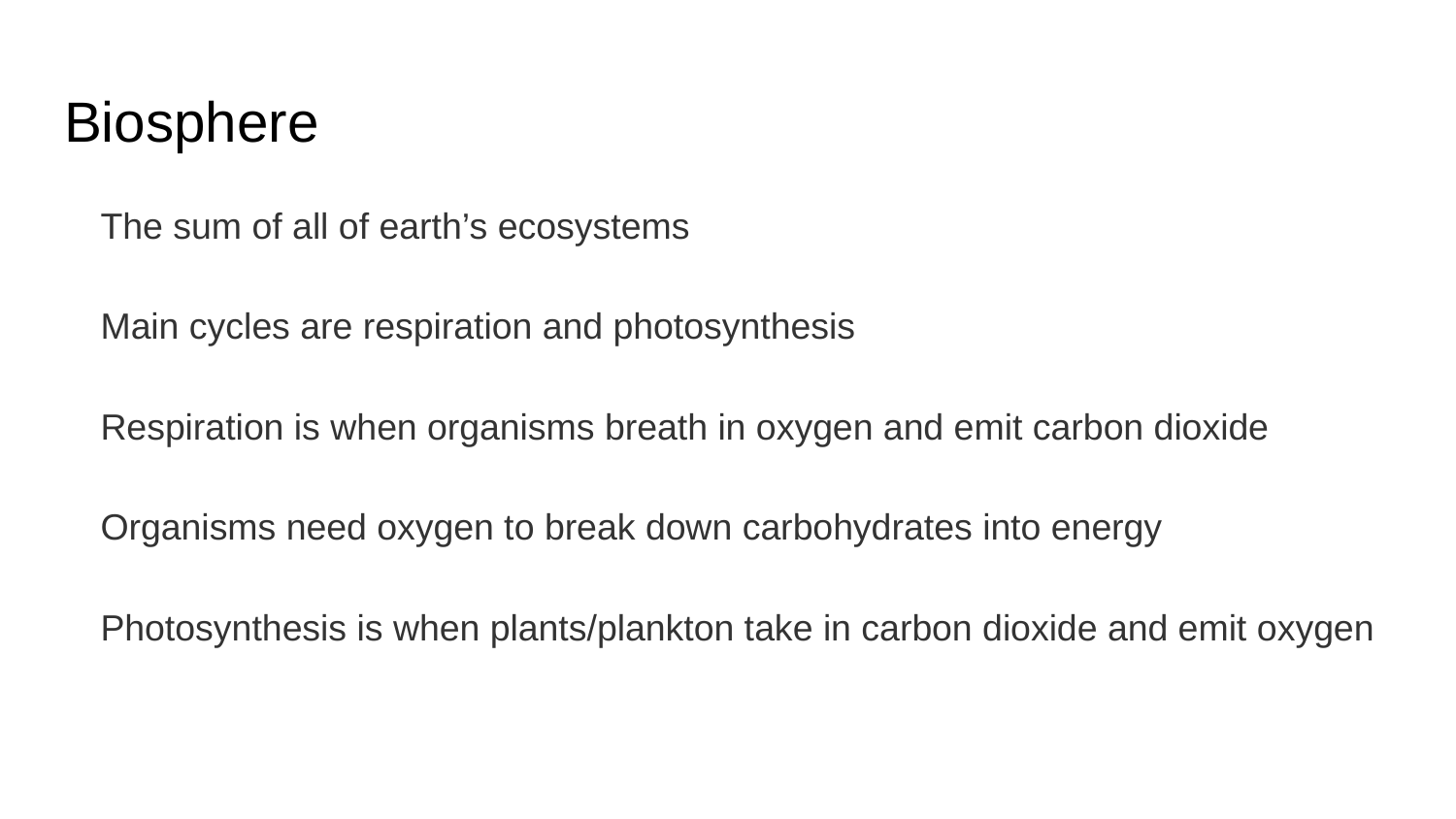

# Biosphere
The sum of all of earth’s ecosystems

Main cycles are respiration and photosynthesis

Respiration is when organisms breath in oxygen and emit carbon dioxide

Organisms need oxygen to break down carbohydrates into energy

Photosynthesis is when plants/plankton take in carbon dioxide and emit oxygen